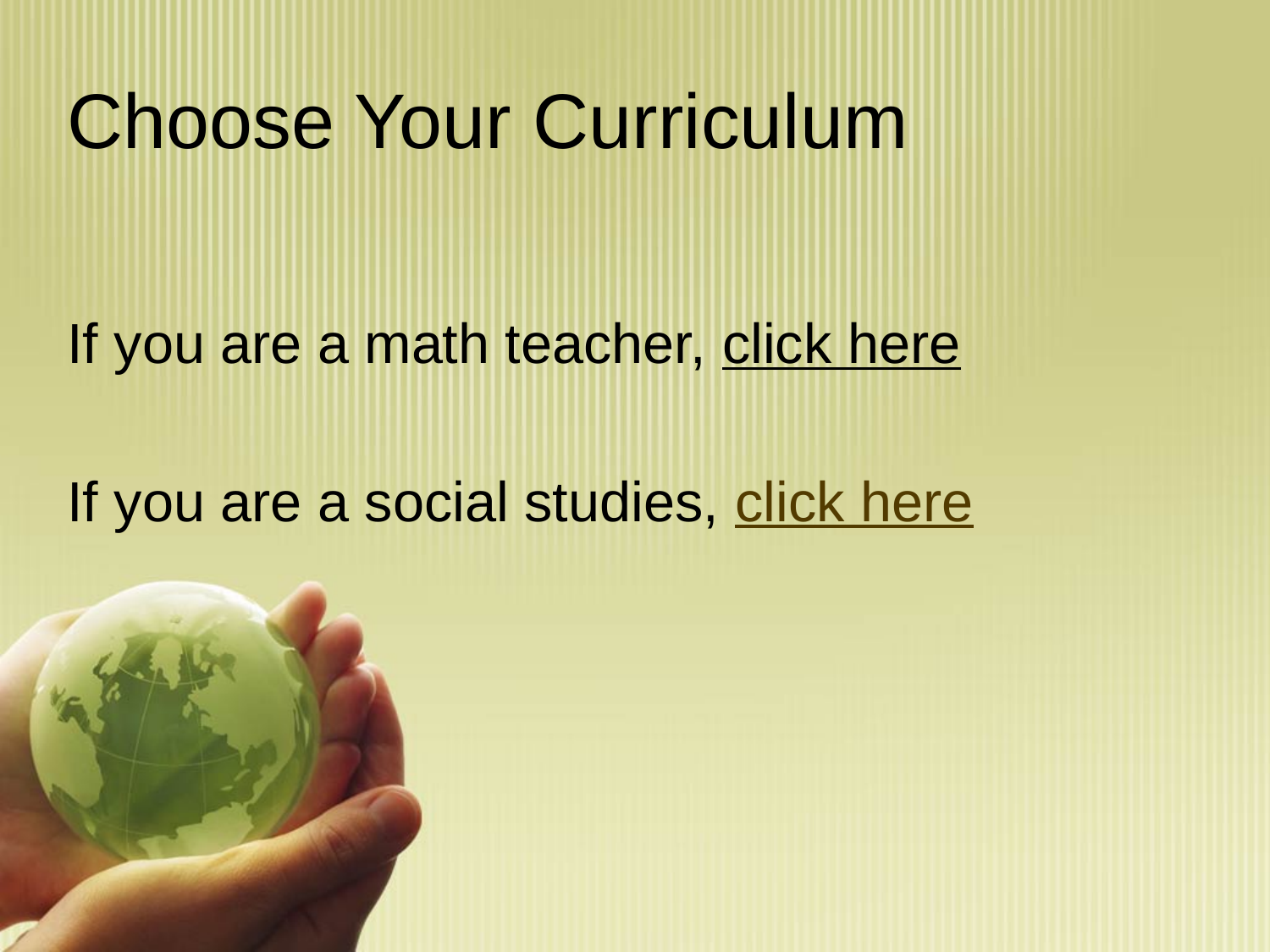

# Choose Your Curriculum

If you are a math teacher, click here

If you are a social studies, click here